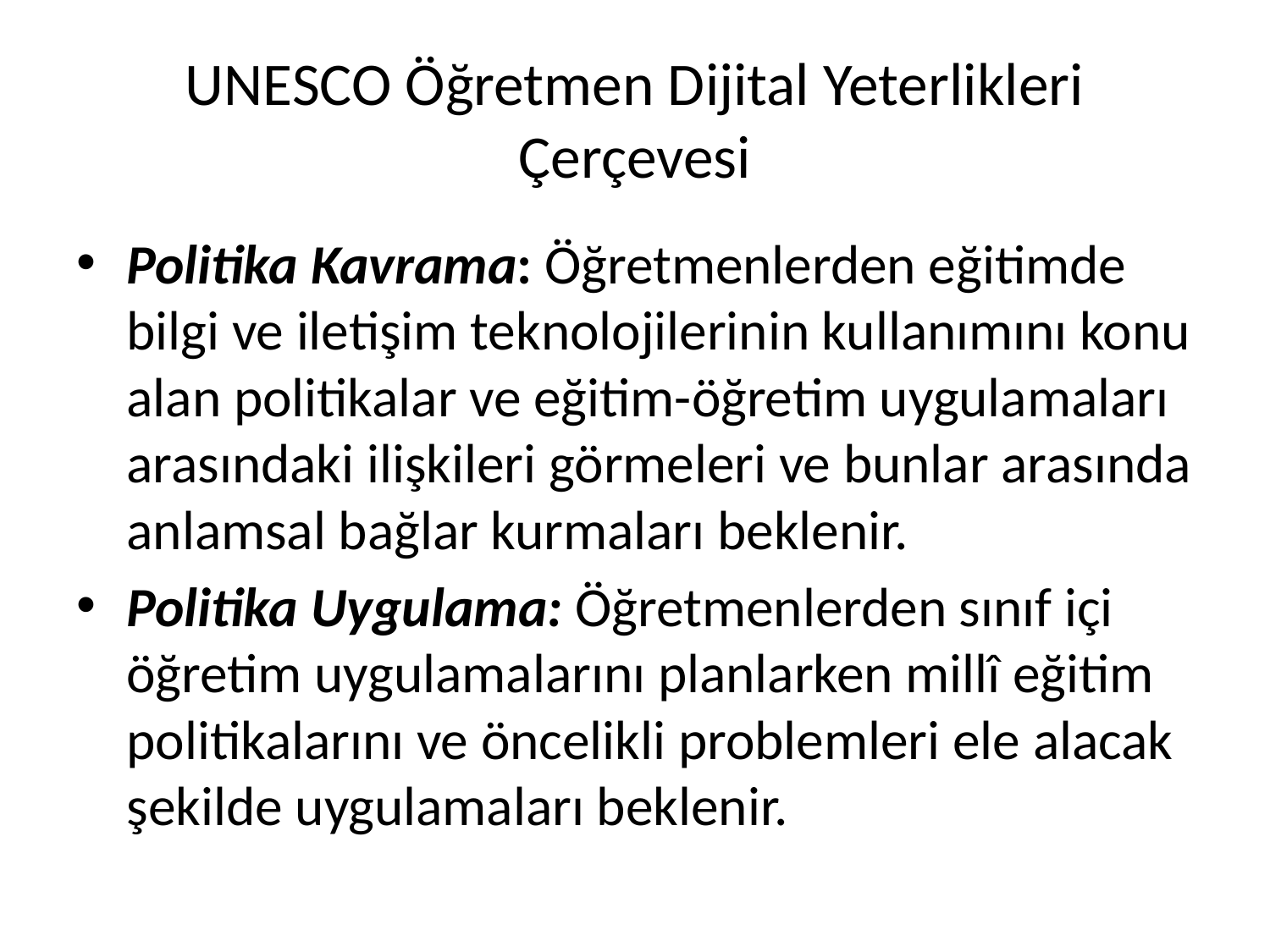

# UNESCO Öğretmen Dijital Yeterlikleri Çerçevesi
Politika Kavrama: Öğretmenlerden eğitimde bilgi ve iletişim teknolojilerinin kullanımını konu alan politikalar ve eğitim-öğretim uygulamaları arasındaki ilişkileri görmeleri ve bunlar arasında anlamsal bağlar kurmaları beklenir.
Politika Uygulama: Öğretmenlerden sınıf içi öğretim uygulamalarını planlarken millî eğitim politikalarını ve öncelikli problemleri ele alacak şekilde uygulamaları beklenir.